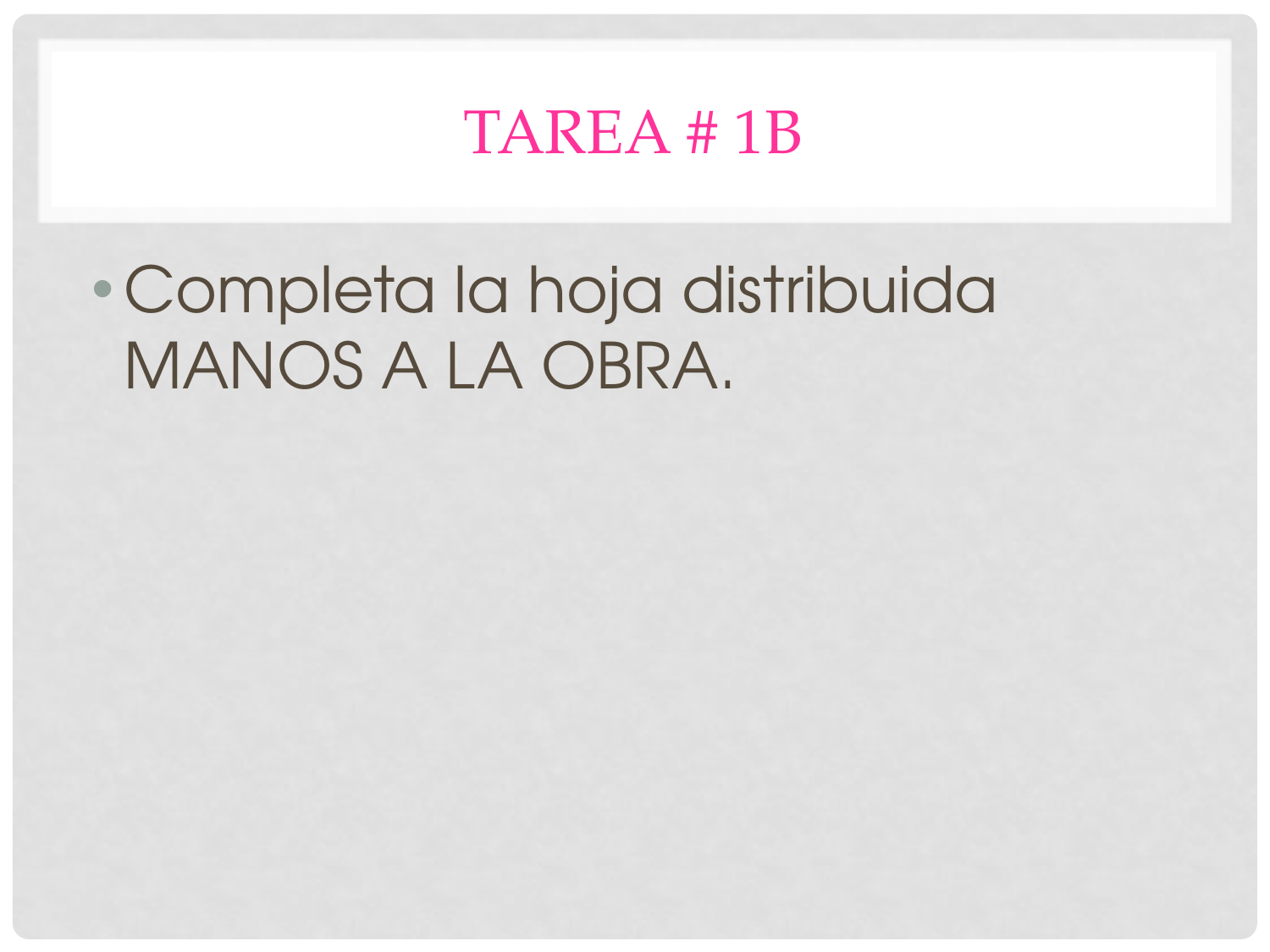

# Tarea # 1B
Completa la hoja distribuida MANOS A LA OBRA.